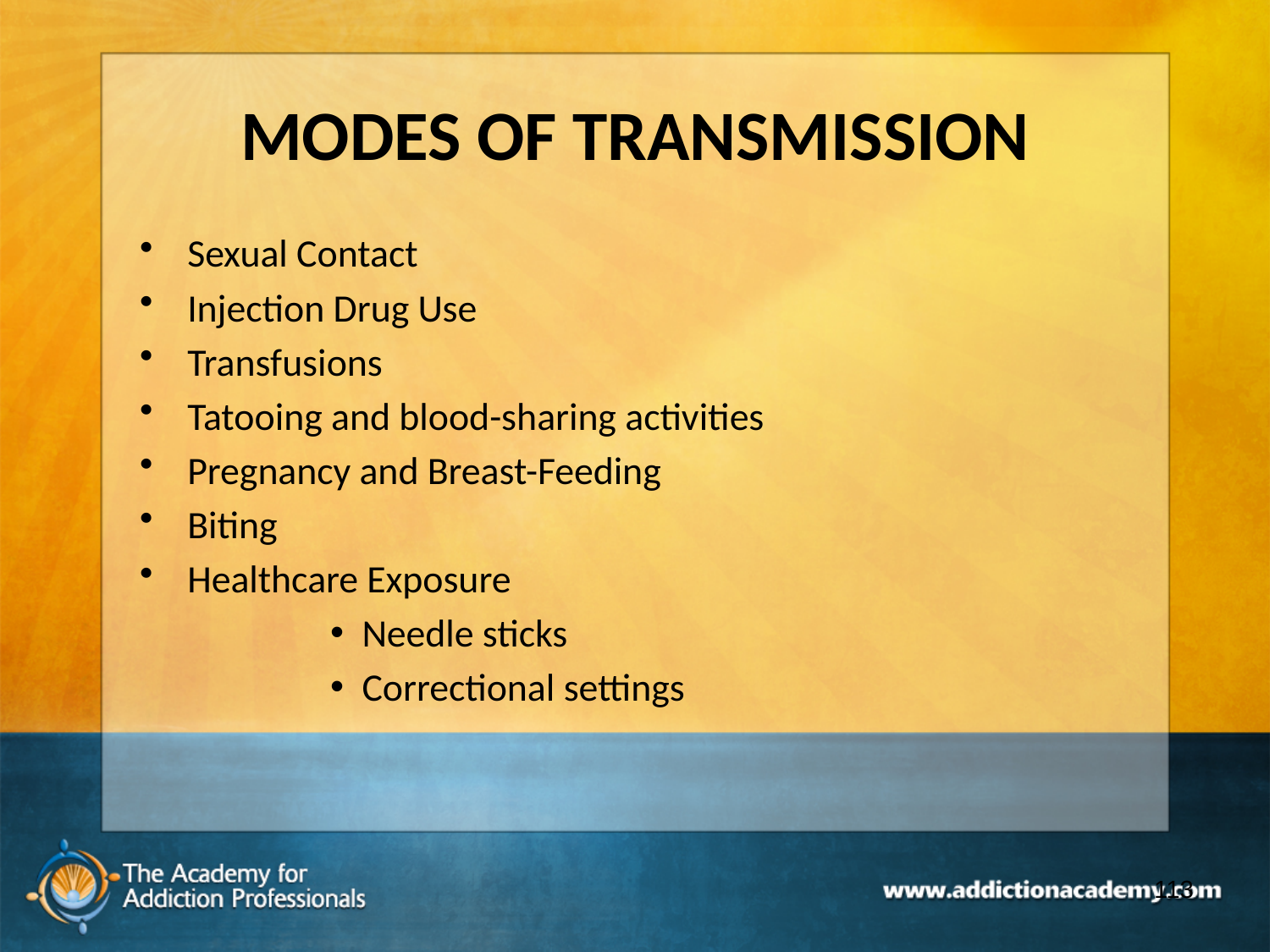

# MODES OF TRANSMISSION
Sexual Contact
Injection Drug Use
Transfusions
Tatooing and blood-sharing activities
Pregnancy and Breast-Feeding
Biting
Healthcare Exposure
Needle sticks
Correctional settings
113